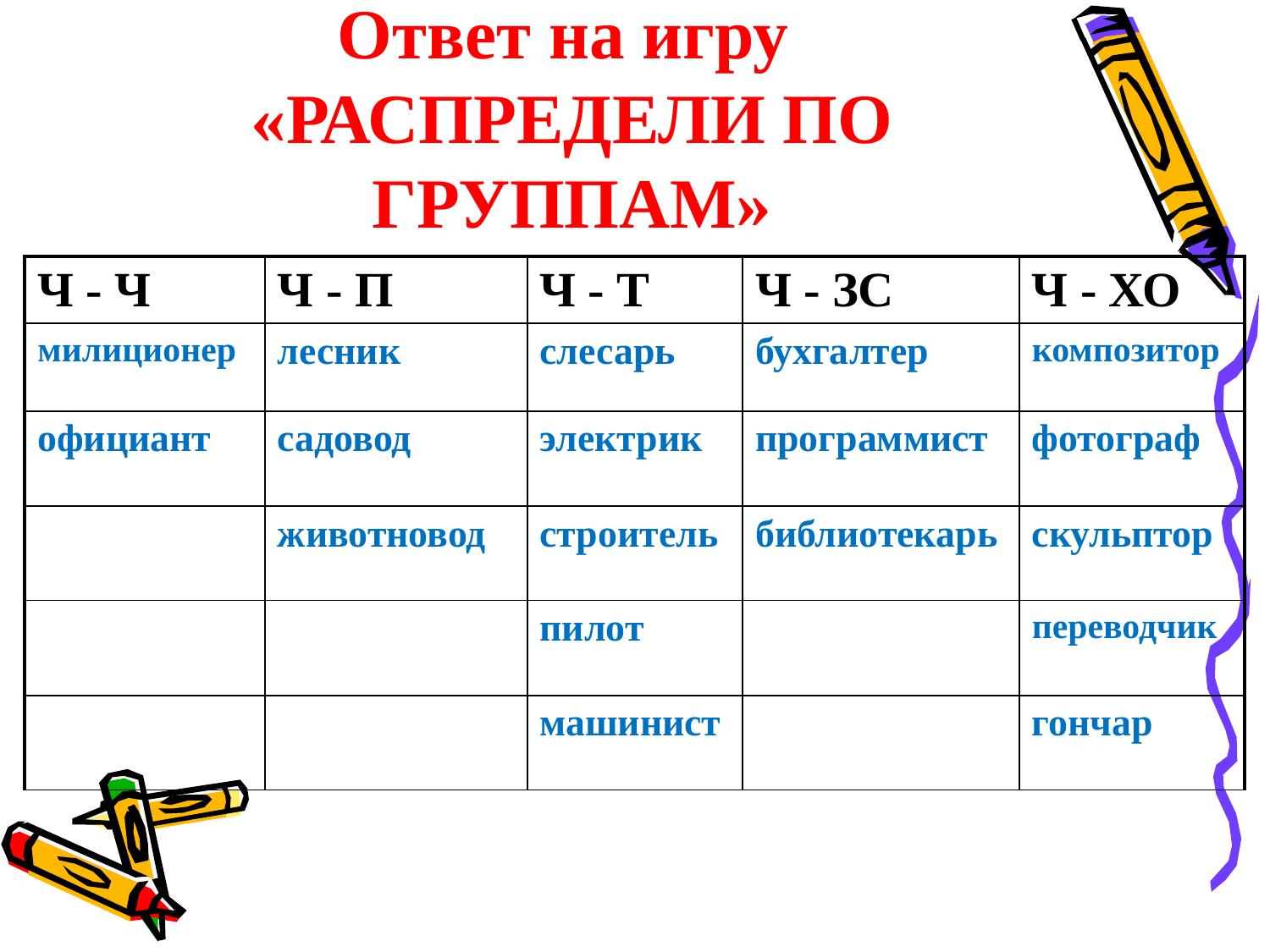

# Ответ на игру «РАСПРЕДЕЛИ ПО ГРУППАМ»
| Ч - Ч | Ч - П | Ч - Т | Ч - ЗС | Ч - ХО |
| --- | --- | --- | --- | --- |
| милиционер | лесник | слесарь | бухгалтер | композитор |
| официант | садовод | электрик | программист | фотограф |
|  | животновод | строитель | библиотекарь | скульптор |
|  |  | пилот |  | переводчик |
|  |  | машинист |  | гончар |